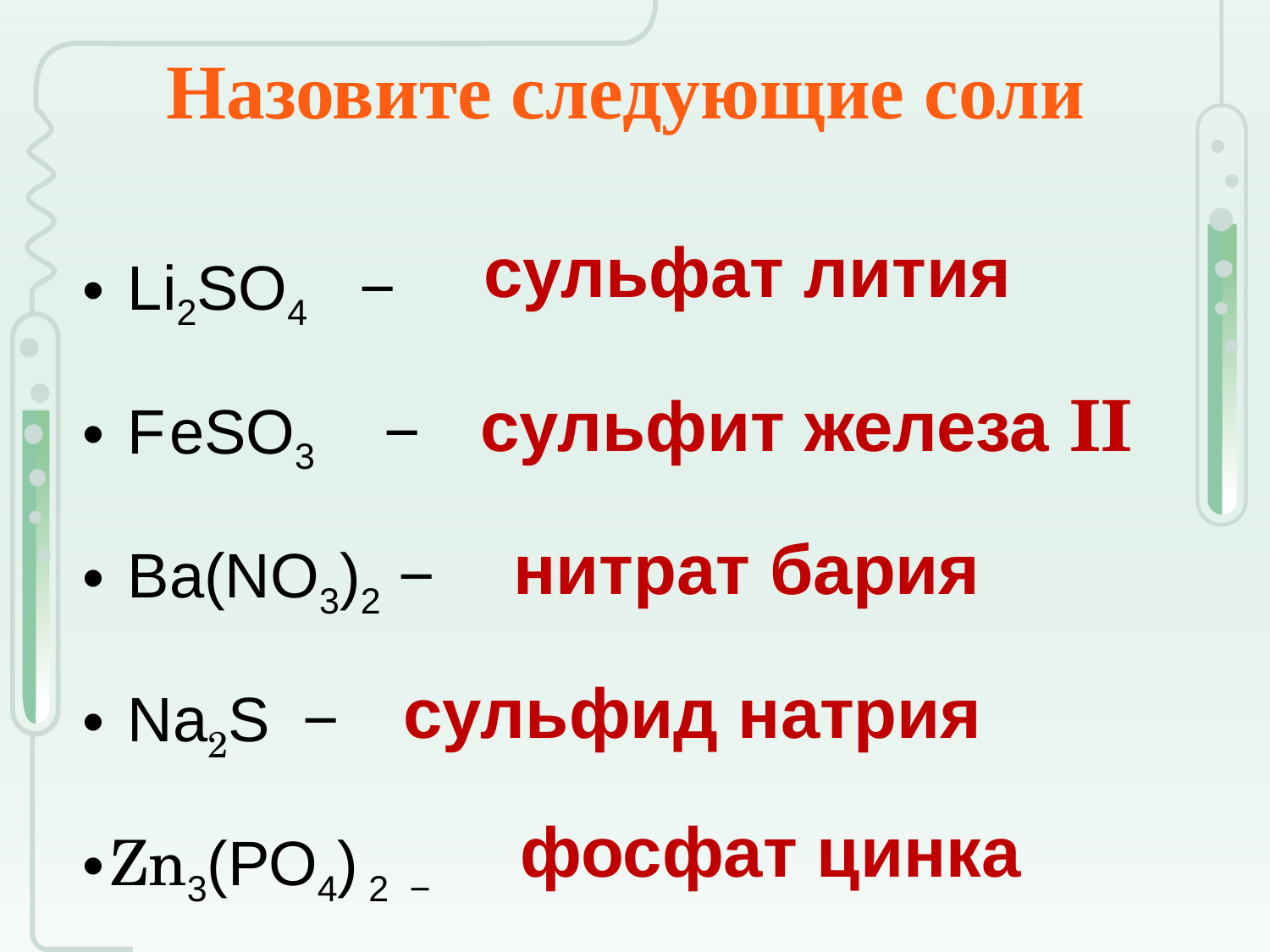

# Назовите следующие соли
 Li2SО4   −
 FеSО3    −
 Ва(NО3)2 −
 Nа2S  −
Zn3(РО4) 2  −
сульфат лития
сульфит железа II
нитрат бария
сульфид натрия
фосфат цинка